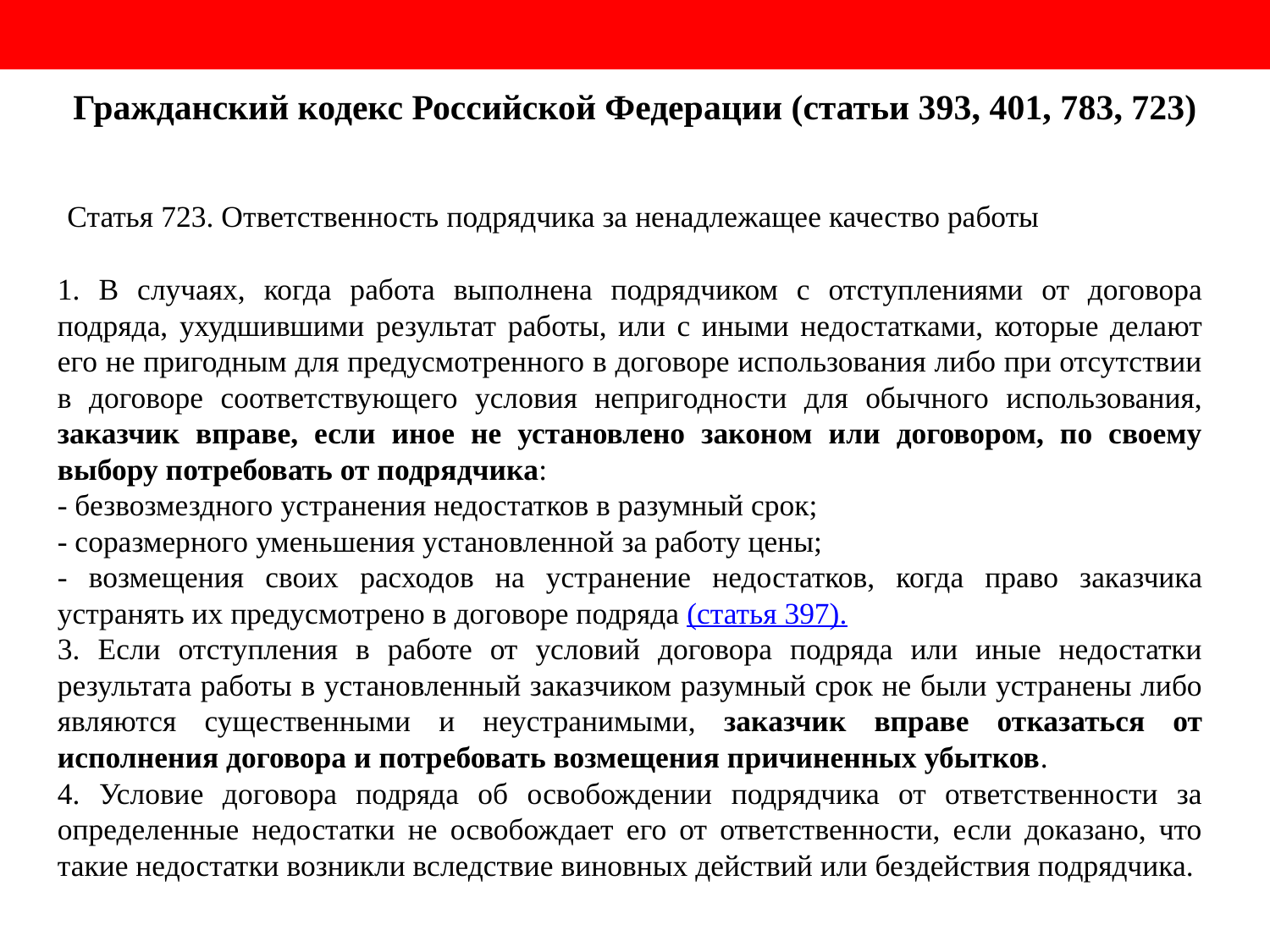

Гражданский кодекс Российской Федерации (статьи 393, 401, 783, 723)
 Статья 723. Ответственность подрядчика за ненадлежащее качество работы

1. В случаях, когда работа выполнена подрядчиком с отступлениями от договора подряда, ухудшившими результат работы, или с иными недостатками, которые делают его не пригодным для предусмотренного в договоре использования либо при отсутствии в договоре соответствующего условия непригодности для обычного использования, заказчик вправе, если иное не установлено законом или договором, по своему выбору потребовать от подрядчика:
- безвозмездного устранения недостатков в разумный срок;
- соразмерного уменьшения установленной за работу цены;
- возмещения своих расходов на устранение недостатков, когда право заказчика устранять их предусмотрено в договоре подряда (статья 397).
3. Если отступления в работе от условий договора подряда или иные недостатки результата работы в установленный заказчиком разумный срок не были устранены либо являются существенными и неустранимыми, заказчик вправе отказаться от исполнения договора и потребовать возмещения причиненных убытков.
4. Условие договора подряда об освобождении подрядчика от ответственности за определенные недостатки не освобождает его от ответственности, если доказано, что такие недостатки возникли вследствие виновных действий или бездействия подрядчика.